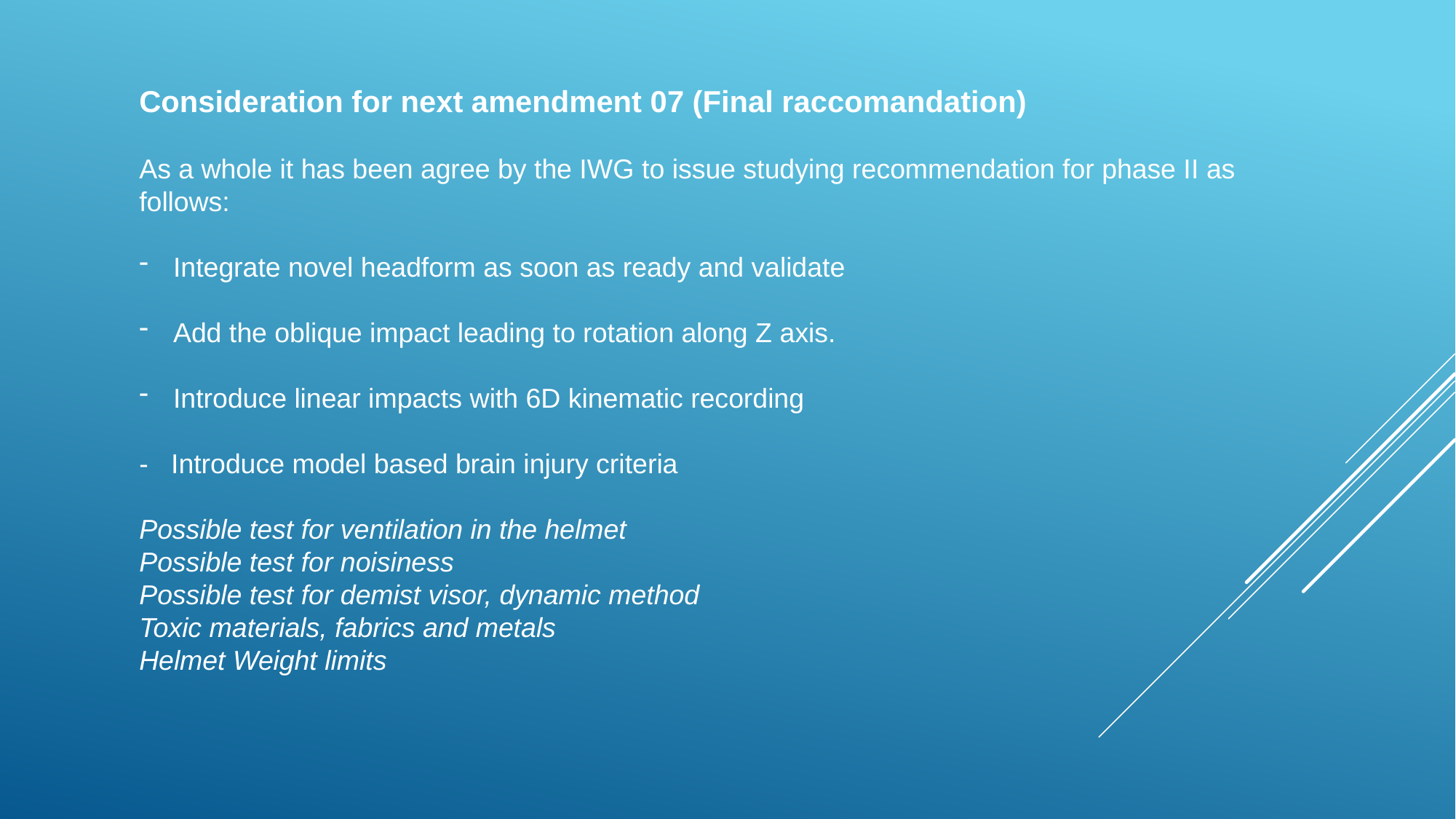

Consideration for next amendment 07 (Final raccomandation)

As a whole it has been agree by the IWG to issue studying recommendation for phase II as follows:

Integrate novel headform as soon as ready and validate

Add the oblique impact leading to rotation along Z axis.

Introduce linear impacts with 6D kinematic recording

-   Introduce model based brain injury criteria

Possible test for ventilation in the helmet
Possible test for noisiness
Possible test for demist visor, dynamic method
Toxic materials, fabrics and metals
Helmet Weight limits